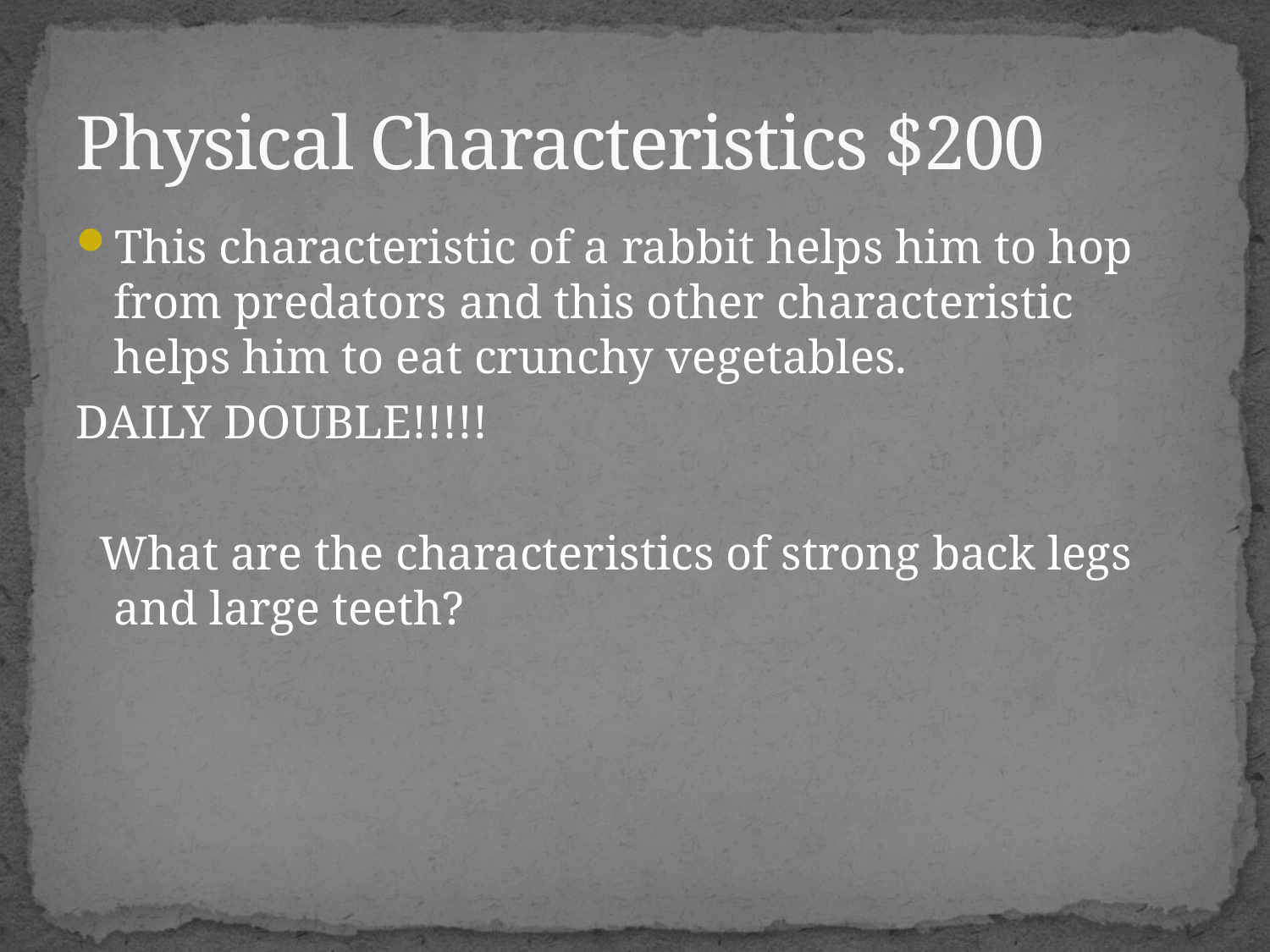

# Physical Characteristics $200
This characteristic of a rabbit helps him to hop from predators and this other characteristic helps him to eat crunchy vegetables.
DAILY DOUBLE!!!!!

  What are the characteristics of strong back legs and large teeth?